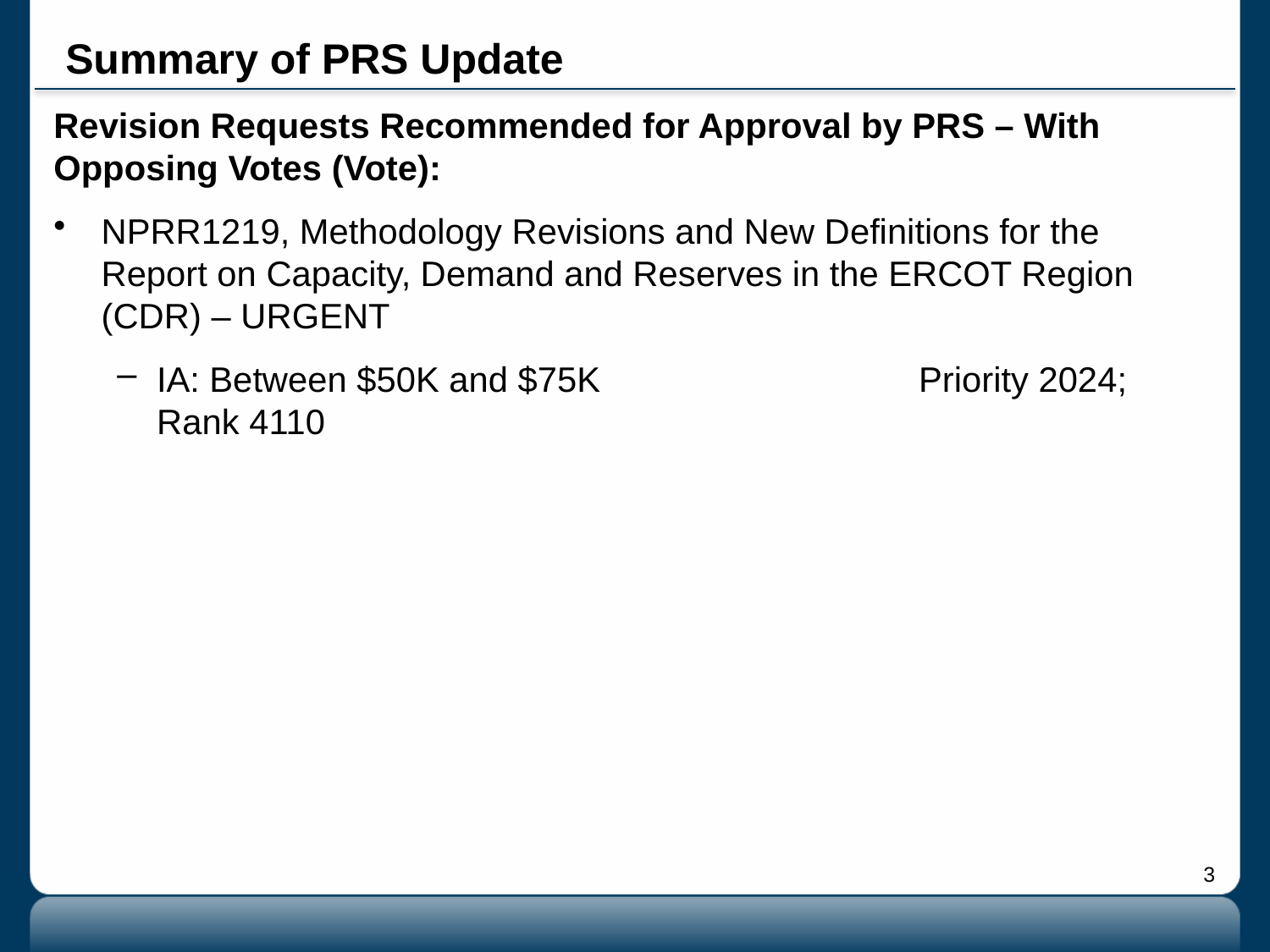

# Summary of PRS Update
Revision Requests Recommended for Approval by PRS – With Opposing Votes (Vote):
NPRR1219, Methodology Revisions and New Definitions for the Report on Capacity, Demand and Reserves in the ERCOT Region (CDR) – URGENT
IA: Between $50K and $75K			Priority 2024; Rank 4110